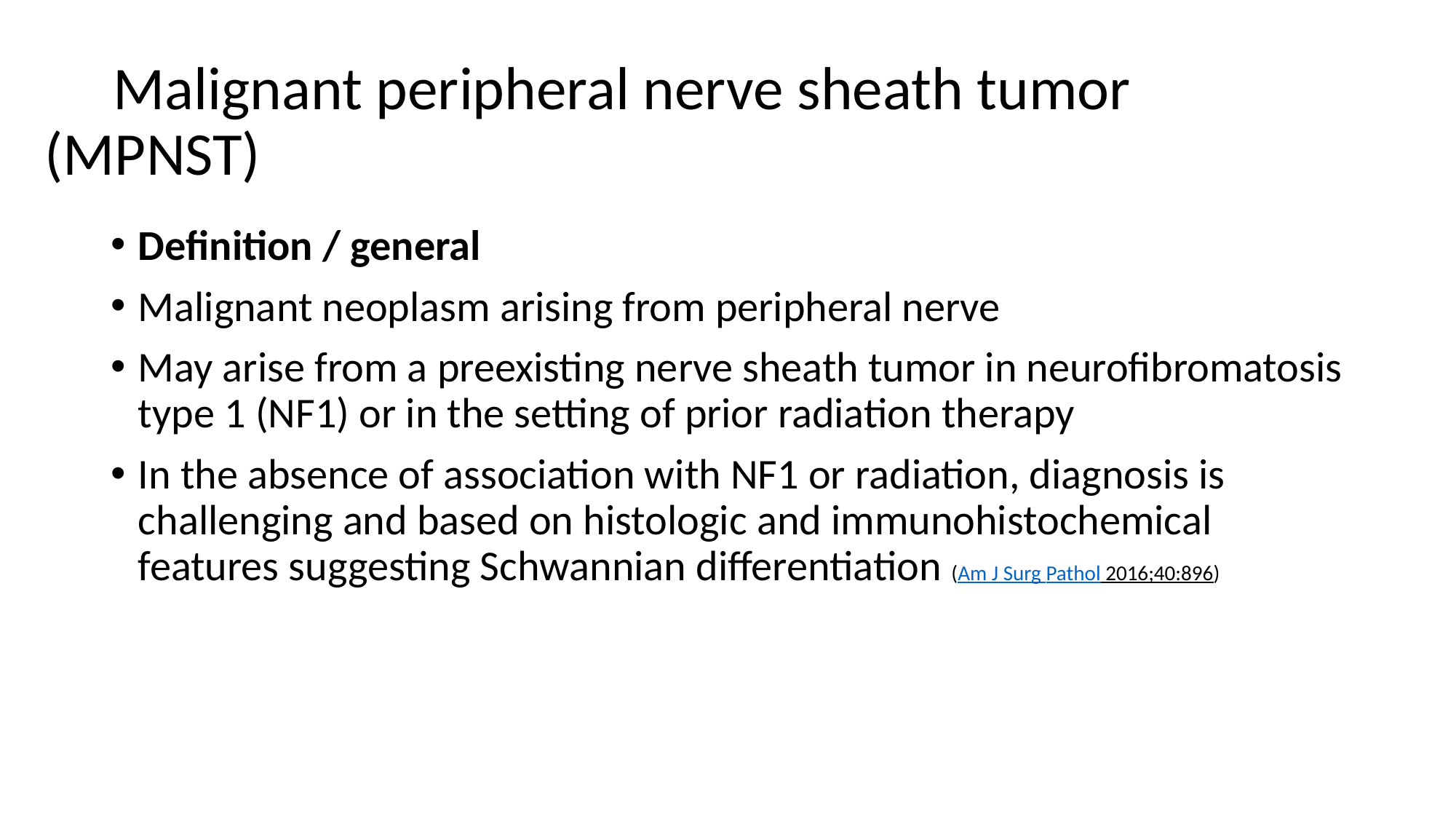

# Malignant peripheral nerve sheath tumor (MPNST)
Definition / general
Malignant neoplasm arising from peripheral nerve
May arise from a preexisting nerve sheath tumor in neurofibromatosis type 1 (NF1) or in the setting of prior radiation therapy
In the absence of association with NF1 or radiation, diagnosis is challenging and based on histologic and immunohistochemical features suggesting Schwannian differentiation (Am J Surg Pathol 2016;40:896)